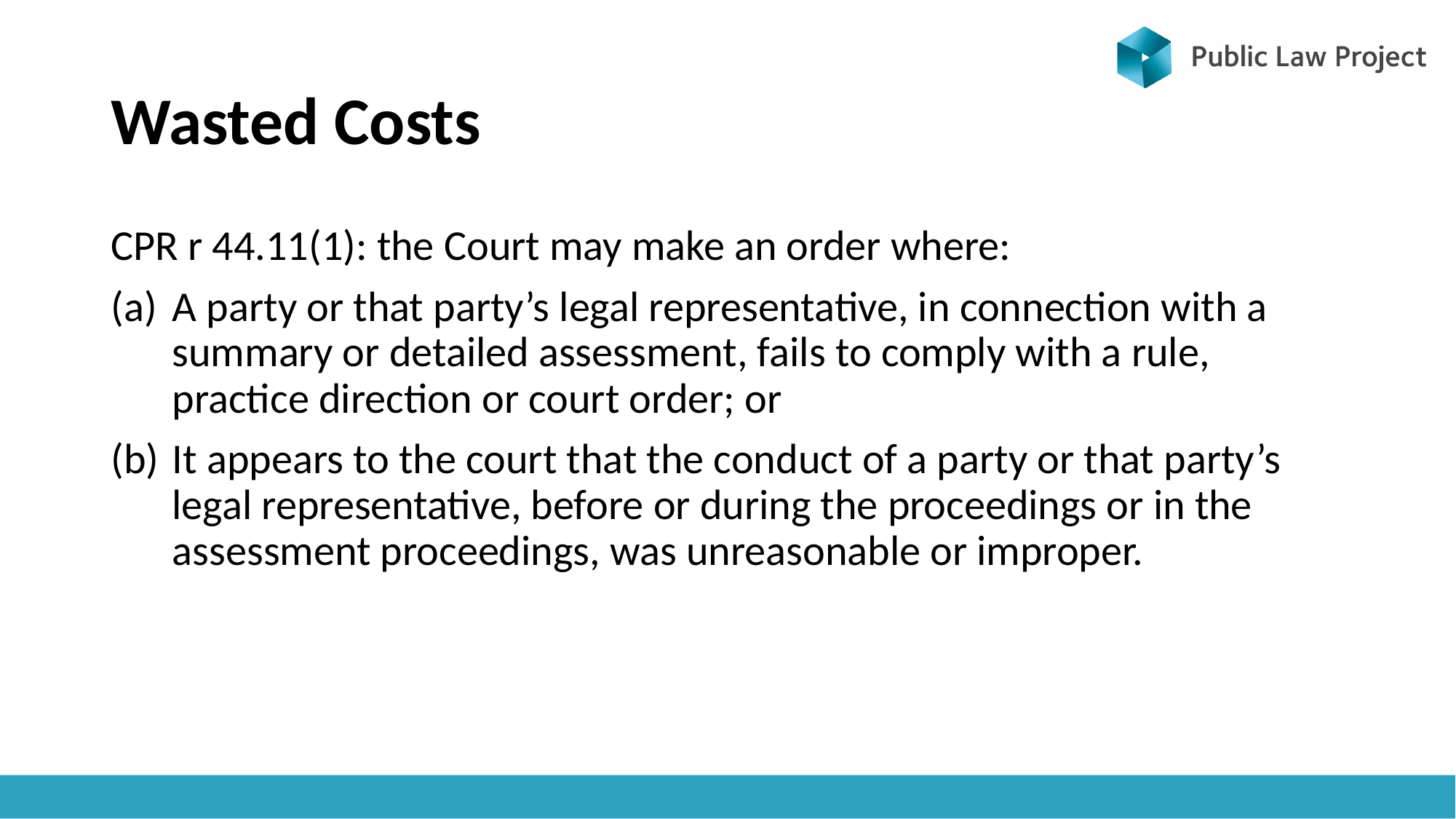

# Wasted Costs
CPR r 44.11(1): the Court may make an order where:
A party or that party’s legal representative, in connection with a summary or detailed assessment, fails to comply with a rule, practice direction or court order; or
It appears to the court that the conduct of a party or that party’s legal representative, before or during the proceedings or in the assessment proceedings, was unreasonable or improper.